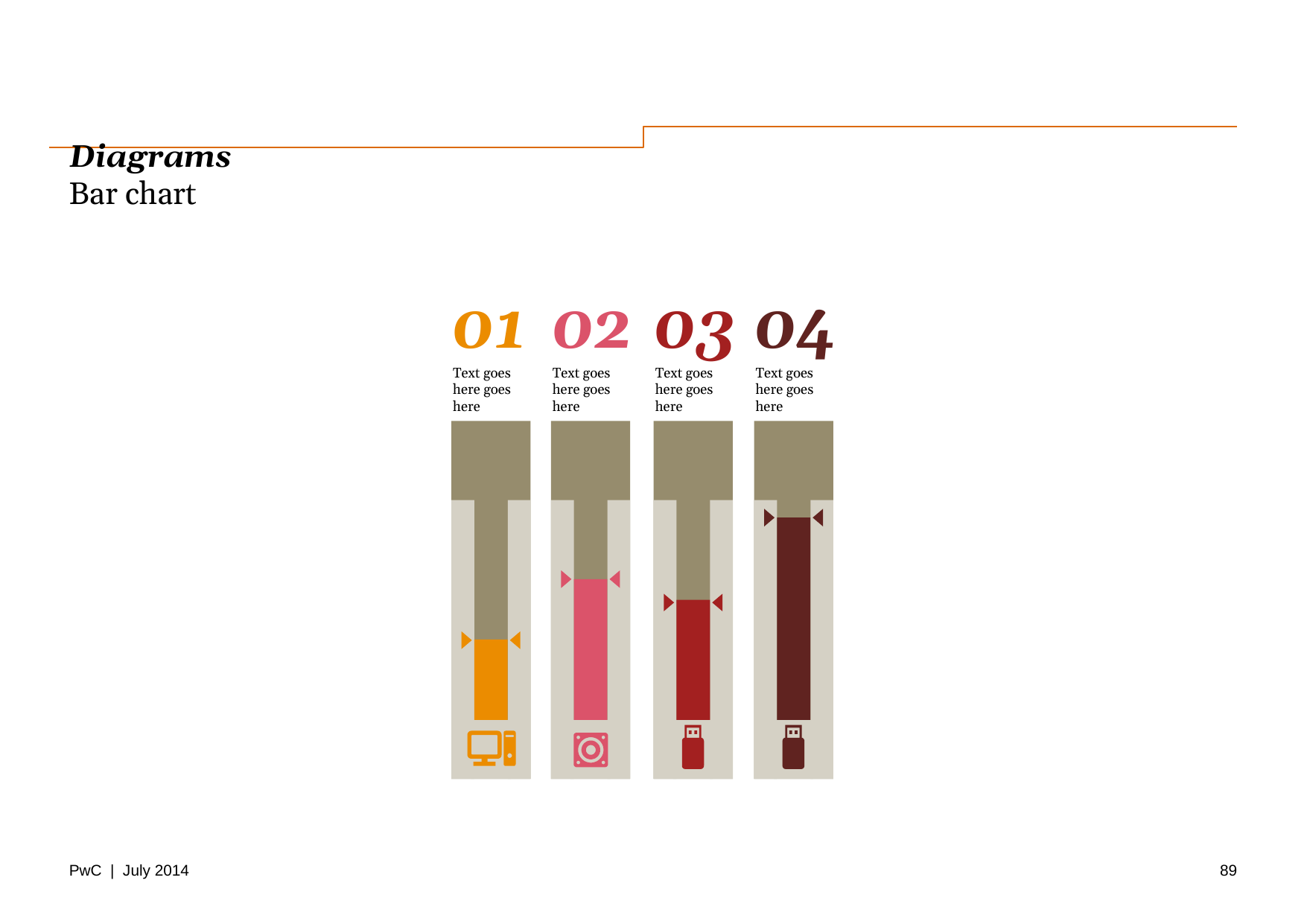

# Diagrams Bar chart
01
02
03
04
Text goes here goes here
Text goes here goes here
Text goes here goes here
Text goes here goes here

89